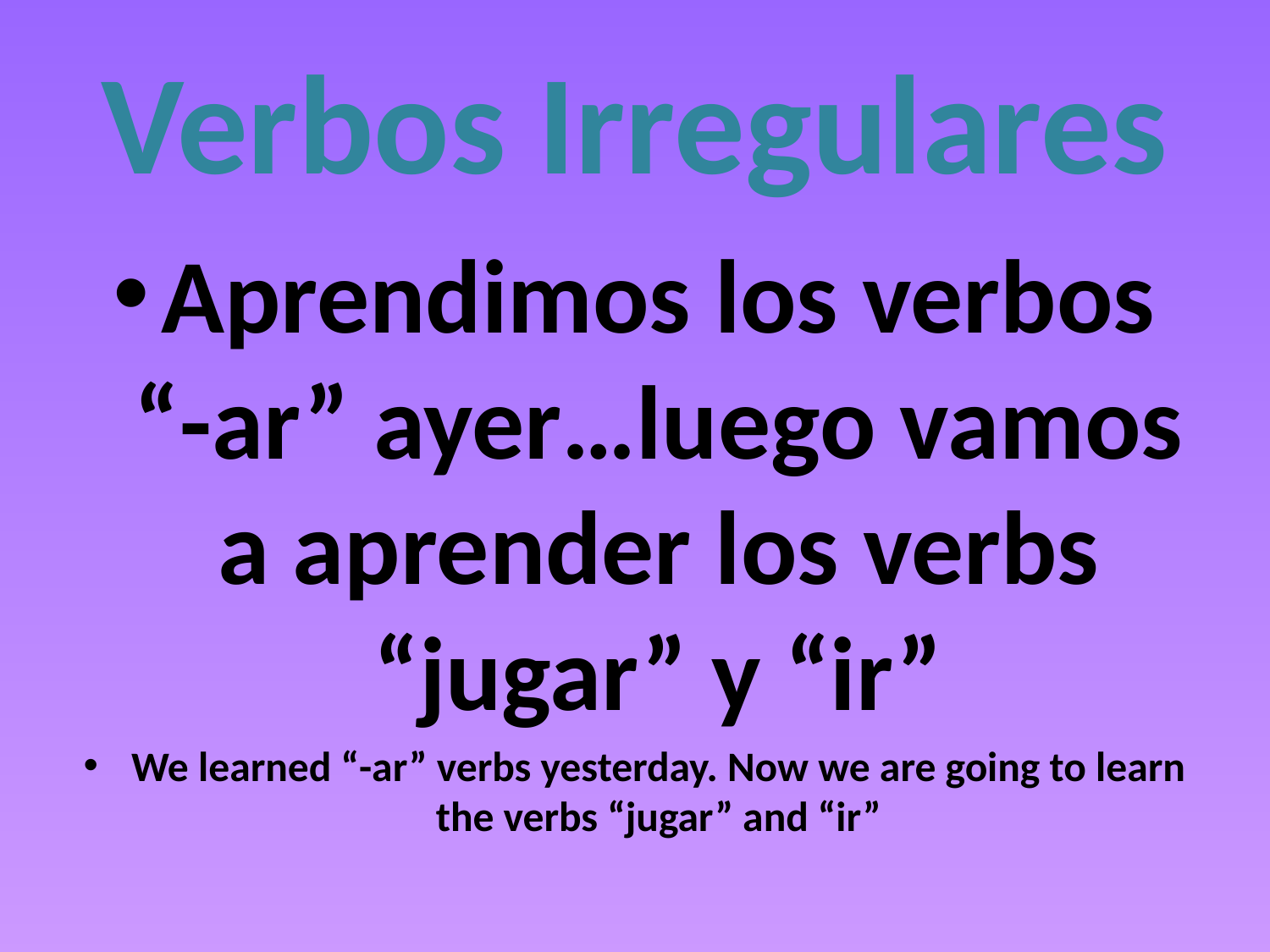

# Verbos Irregulares
Aprendimos los verbos “-ar” ayer…luego vamos a aprender los verbs “jugar” y “ir”
We learned “-ar” verbs yesterday. Now we are going to learn the verbs “jugar” and “ir”